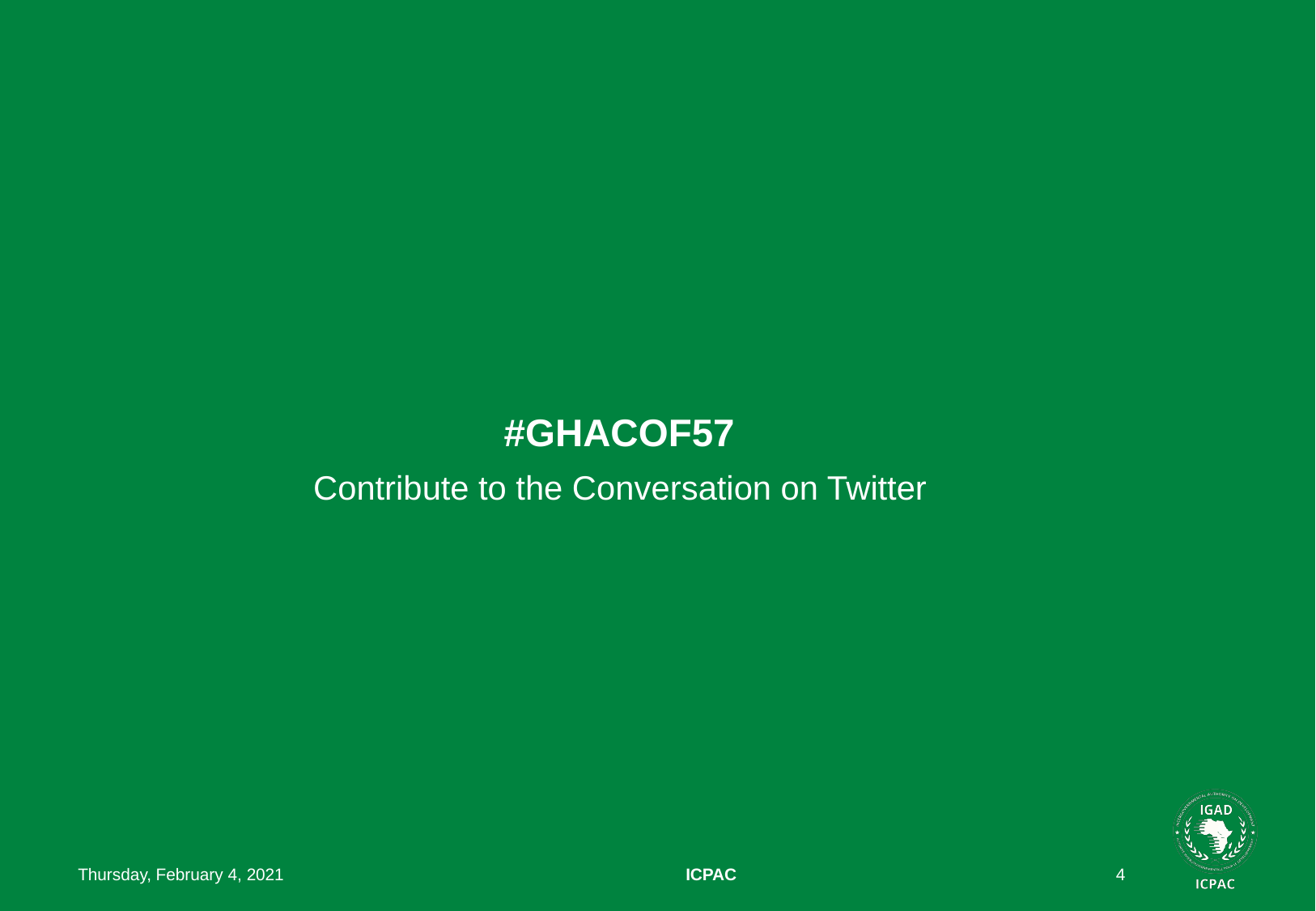

# #ghacof57
Contribute to the Conversation on Twitter
Thursday, February 4, 2021
ICPAC
4